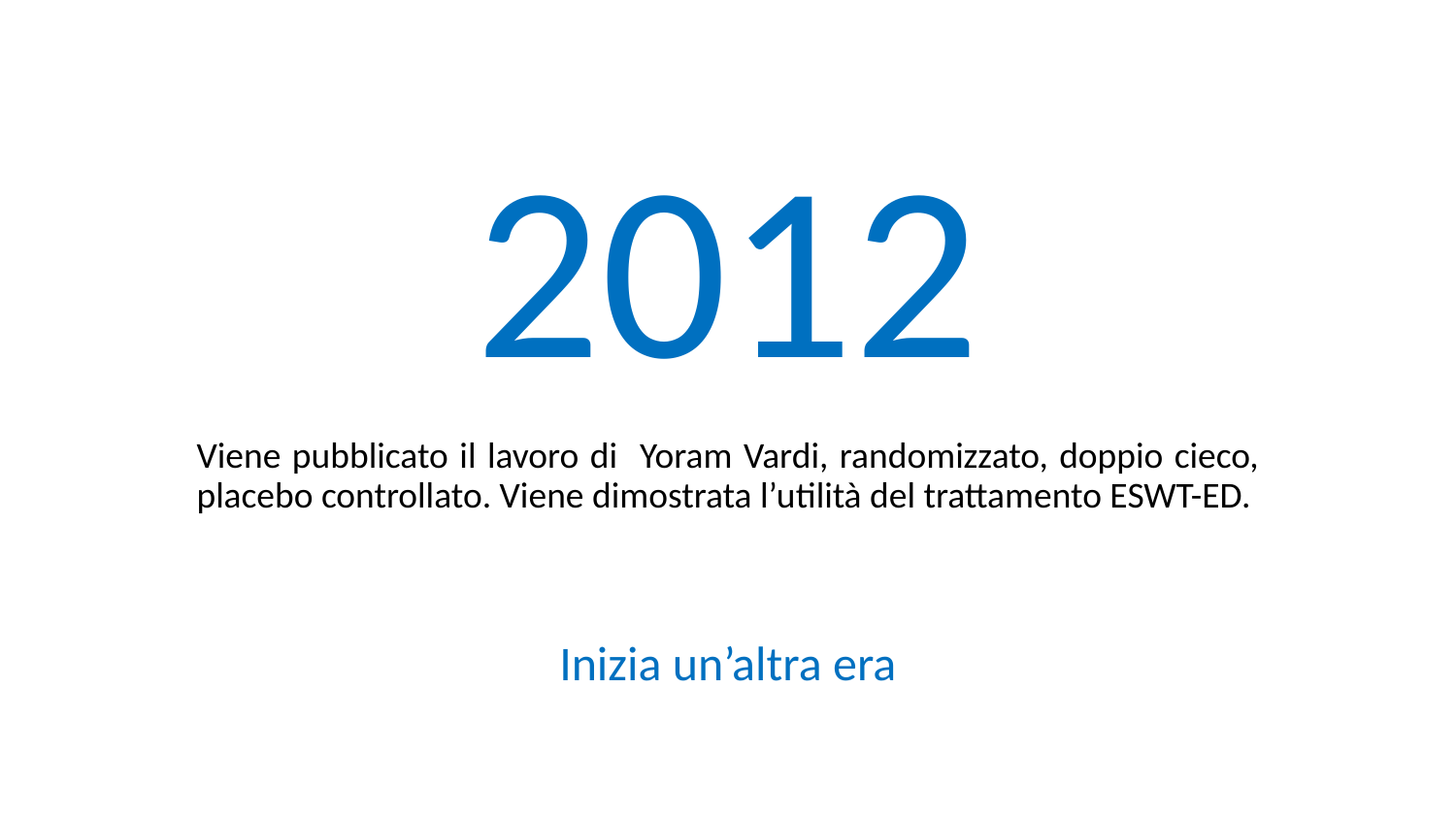

# 2012

Viene pubblicato il lavoro di  Yoram Vardi, randomizzato, doppio cieco, placebo controllato. Viene dimostrata l’utilità del trattamento ESWT-ED.
Inizia un’altra era